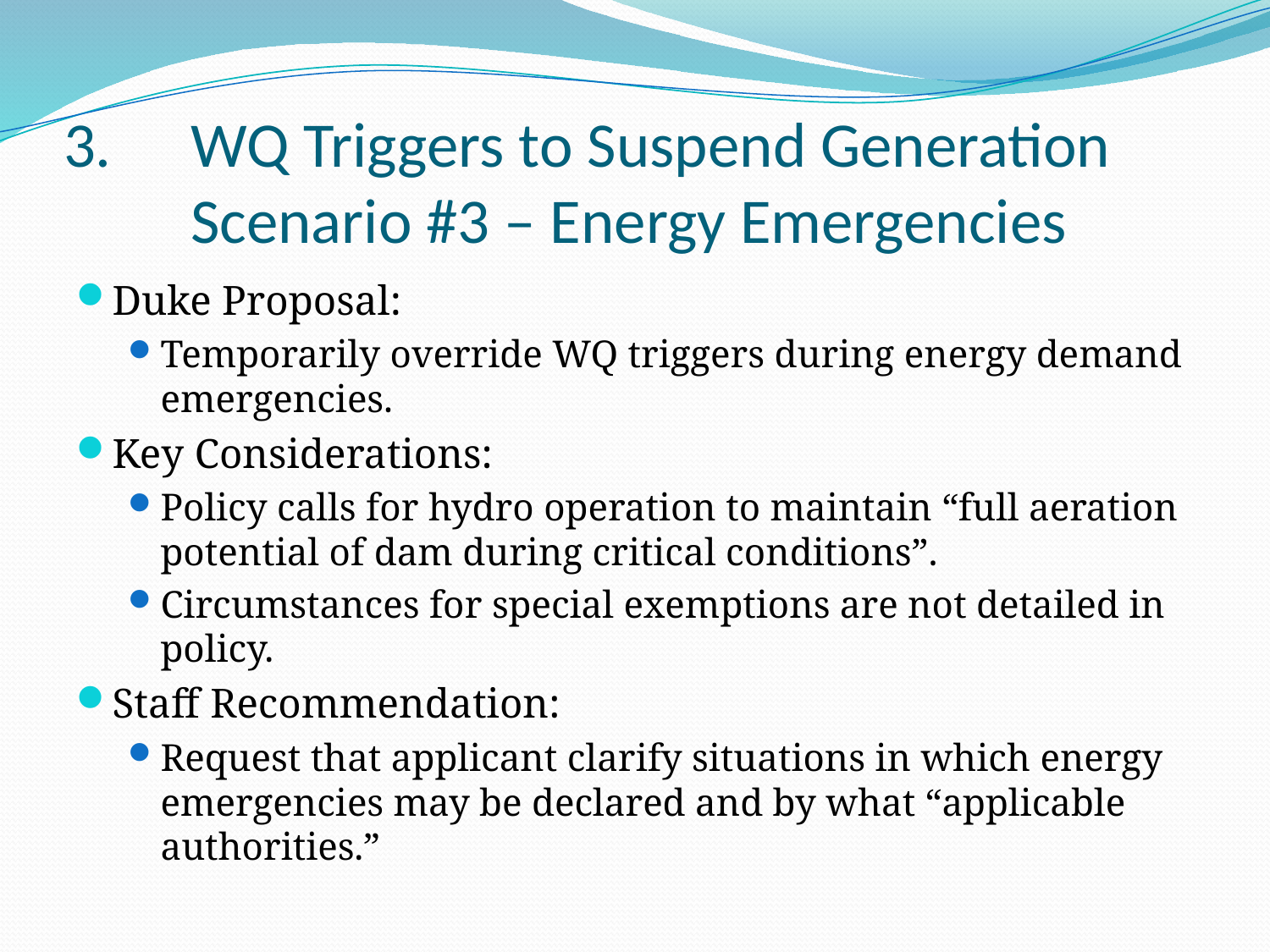

# WQ Triggers to Suspend Generation Scenario #3 – Energy Emergencies
Duke Proposal:
Temporarily override WQ triggers during energy demand emergencies.
Key Considerations:
Policy calls for hydro operation to maintain “full aeration potential of dam during critical conditions”.
Circumstances for special exemptions are not detailed in policy.
Staff Recommendation:
Request that applicant clarify situations in which energy emergencies may be declared and by what “applicable authorities.”